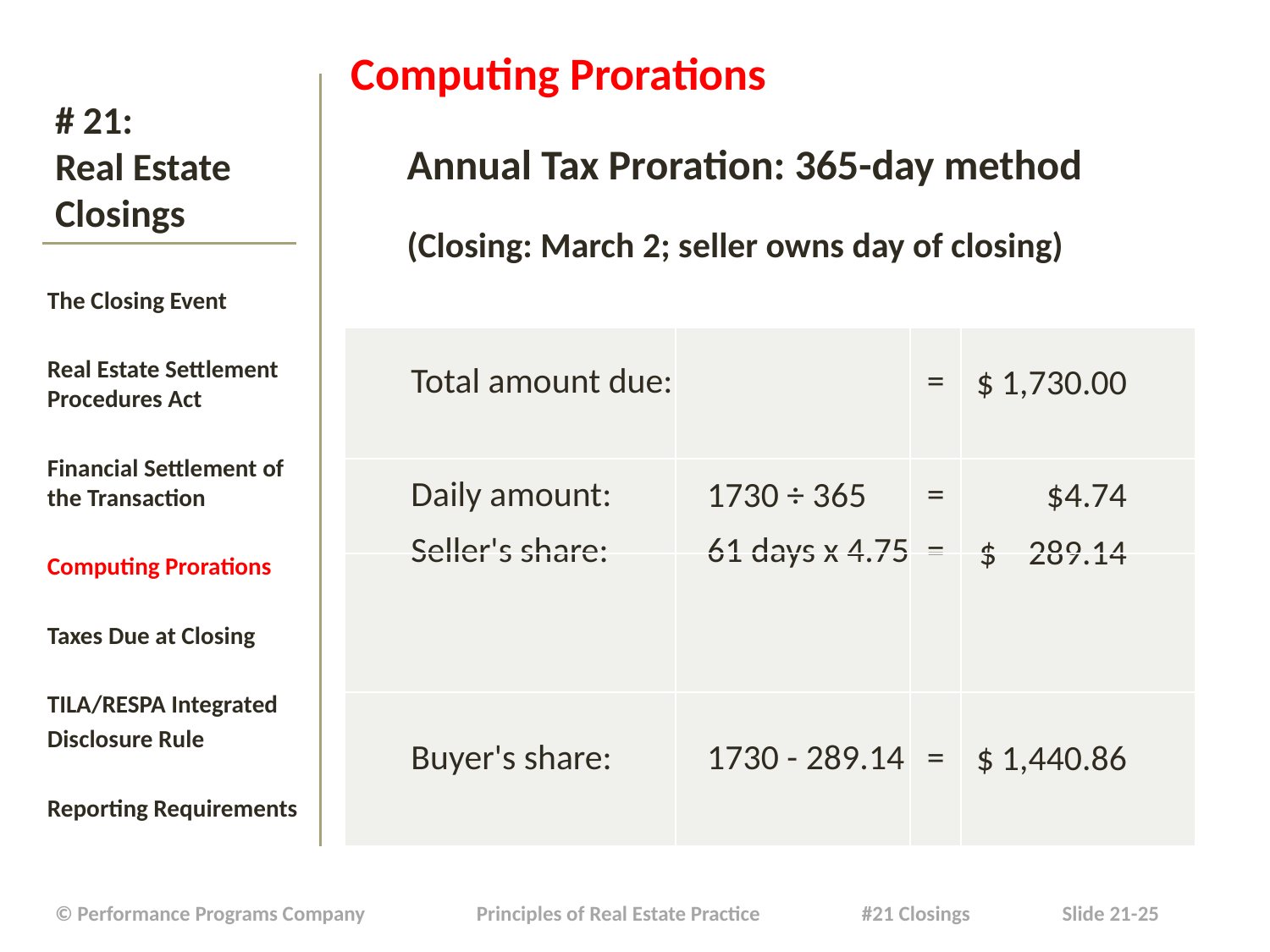

Computing Prorations

Annual Tax Proration: 365-day method

(Closing: March 2; seller owns day of closing)

# # 21: Real Estate Closings

The Closing Event

Real Estate Settlement Procedures Act

Financial Settlement of the Transaction

Computing Prorations

Taxes Due at Closing

TILA/RESPA Integrated
Disclosure Rule

Reporting Requirements

| Total amount due: |  | = | $ 1,730.00 |
| --- | --- | --- | --- |
| Daily amount: | 1730 ÷ 365 | = | $4.74 |
| Seller's share: | 61 days x 4.75 | = | $ 289.14 |
| Buyer's share: | 1730 - 289.14 | = | $ 1,440.86 |
| © Performance Programs Company Principles of Real Estate Practice #21 Closings Slide 21-25 |
| --- |